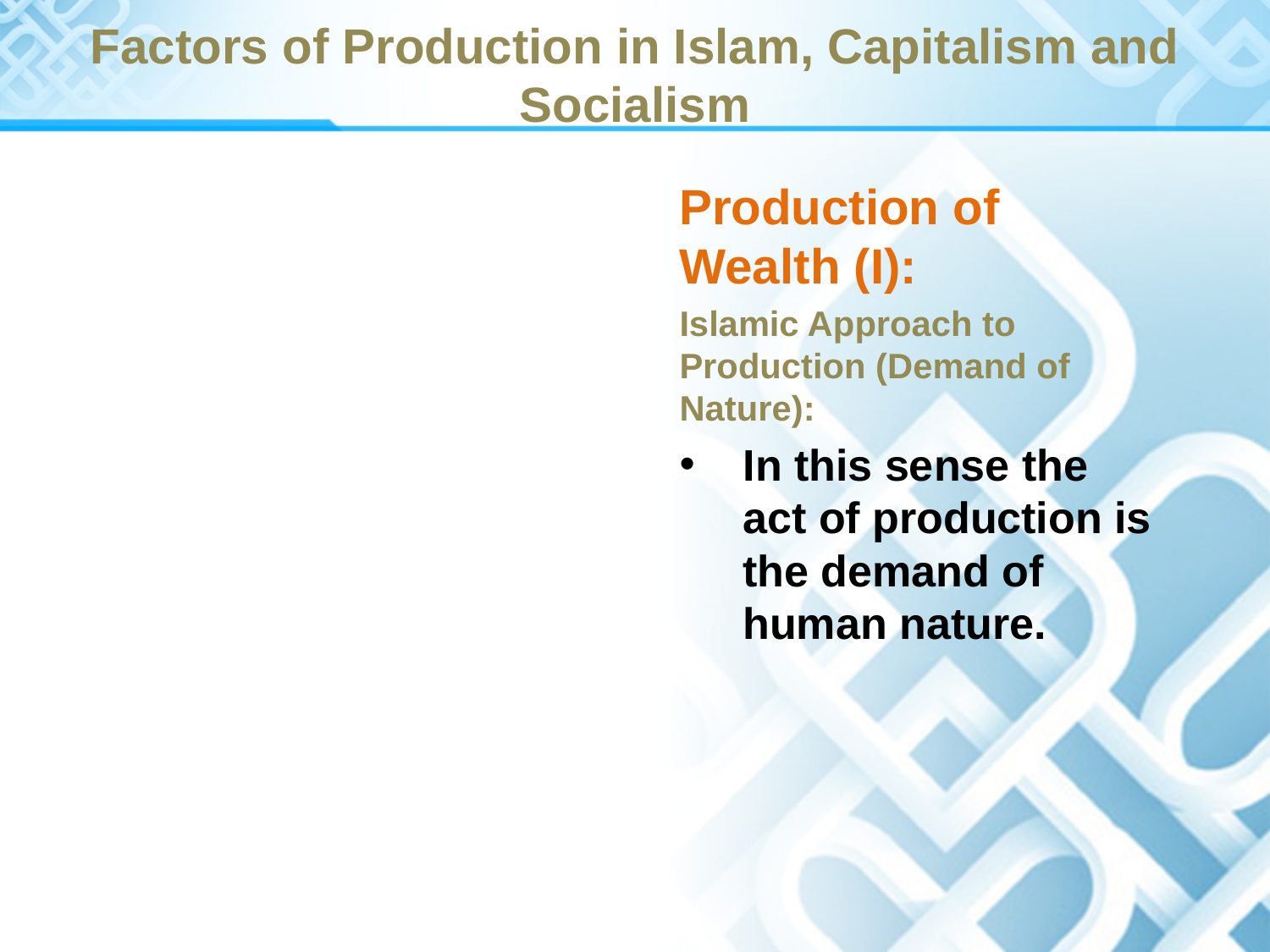

Factors of Production in Islam, Capitalism and Socialism
Production of Wealth (I):
Islamic Approach to Production (Demand of Nature):
In this sense the act of production is the demand of human nature.